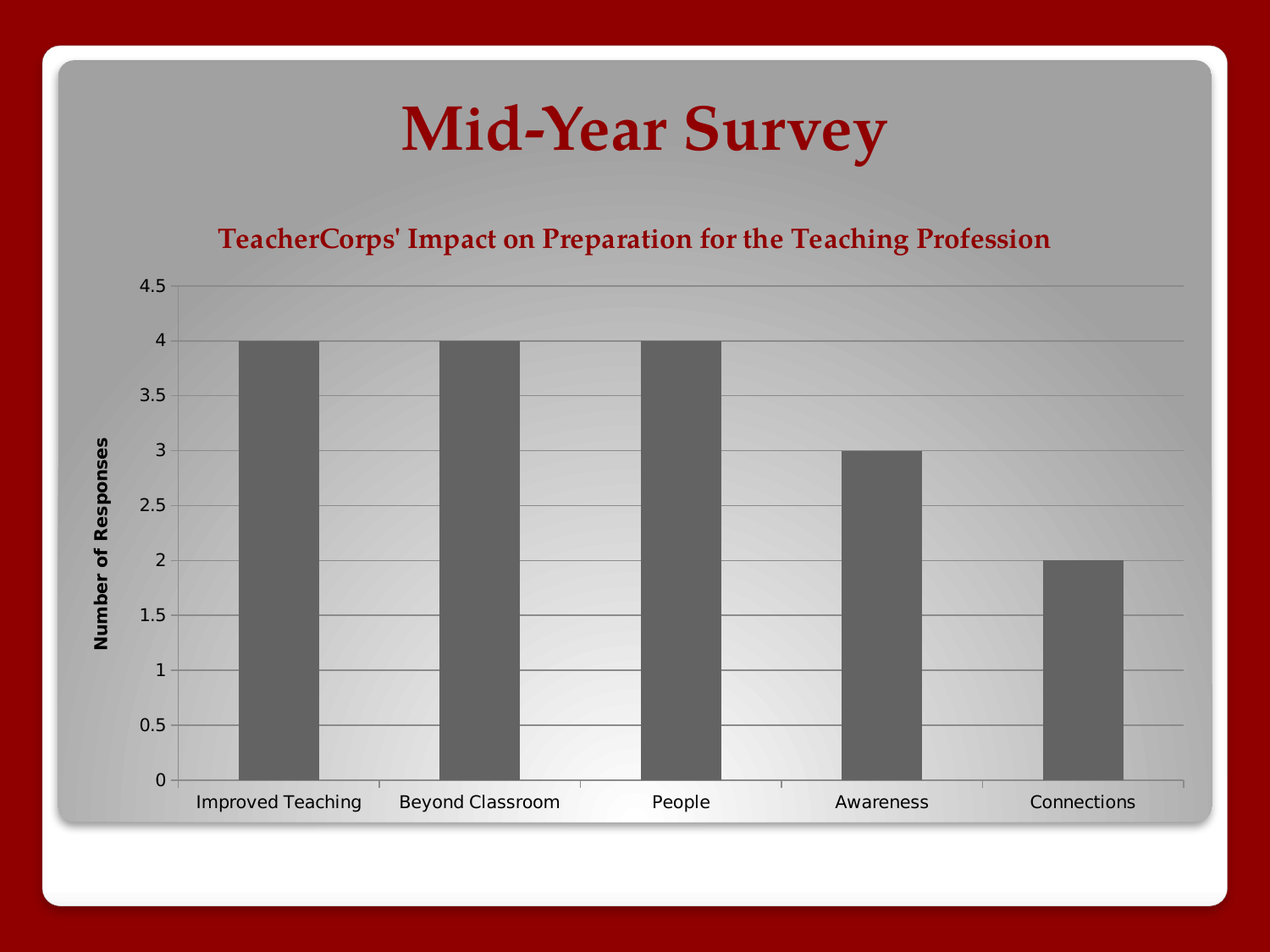

Mid-Year Survey

### Chart: TeacherCorps' Impact on Preparation for the Teaching Profession

| Category |  |
|---|---|
| Improved Teaching | 4.0 |
| Beyond Classroom | 4.0 |
| People | 4.0 |
| Awareness | 3.0 |
| Connections | 2.0 |